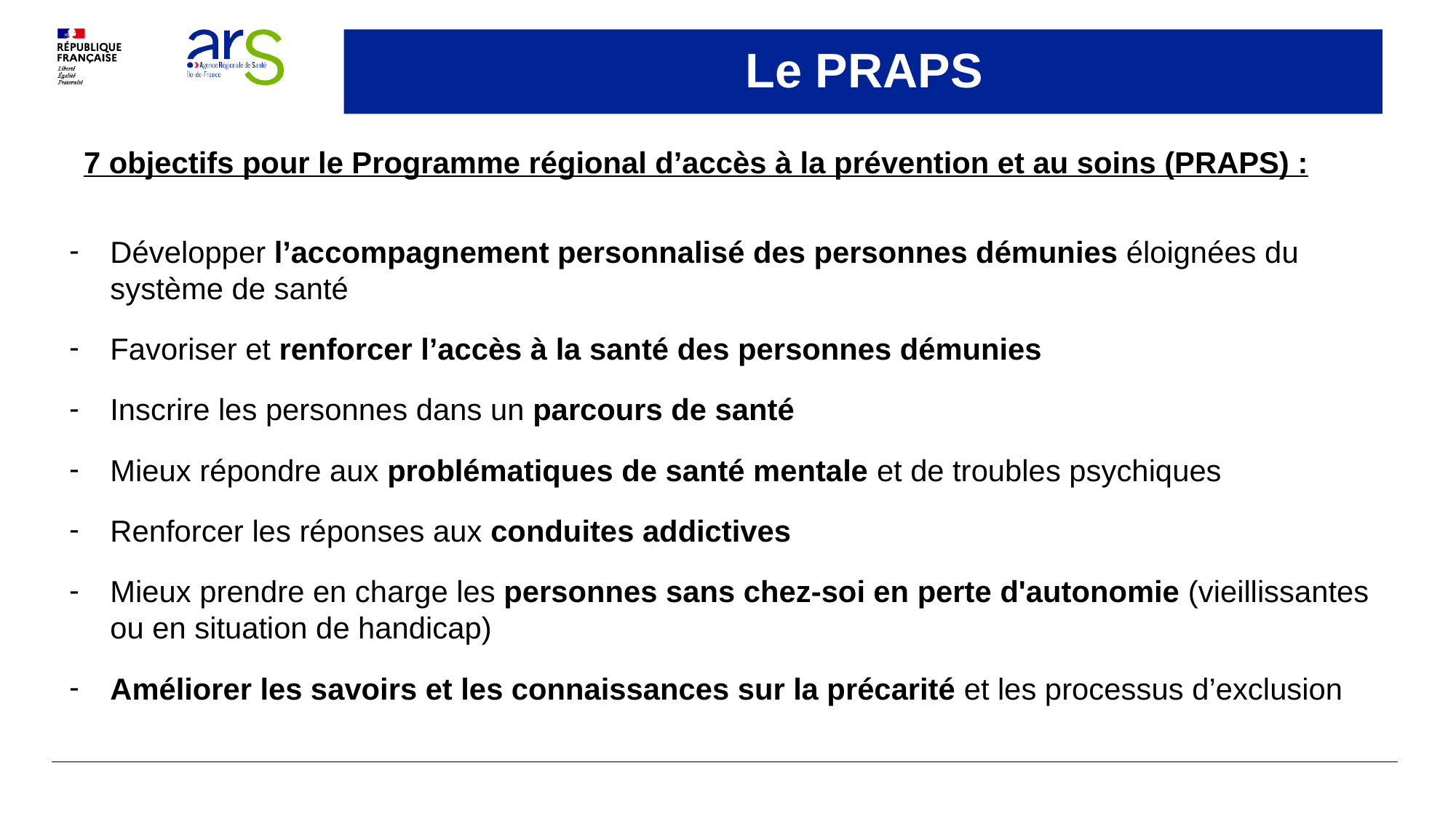

Le PRAPS
7 objectifs pour le Programme régional d’accès à la prévention et au soins (PRAPS) :

Développer l’accompagnement personnalisé des personnes démunies éloignées du système de santé
Favoriser et renforcer l’accès à la santé des personnes démunies
Inscrire les personnes dans un parcours de santé
Mieux répondre aux problématiques de santé mentale et de troubles psychiques
Renforcer les réponses aux conduites addictives
Mieux prendre en charge les personnes sans chez-soi en perte d'autonomie (vieillissantes ou en situation de handicap)
Améliorer les savoirs et les connaissances sur la précarité et les processus d’exclusion